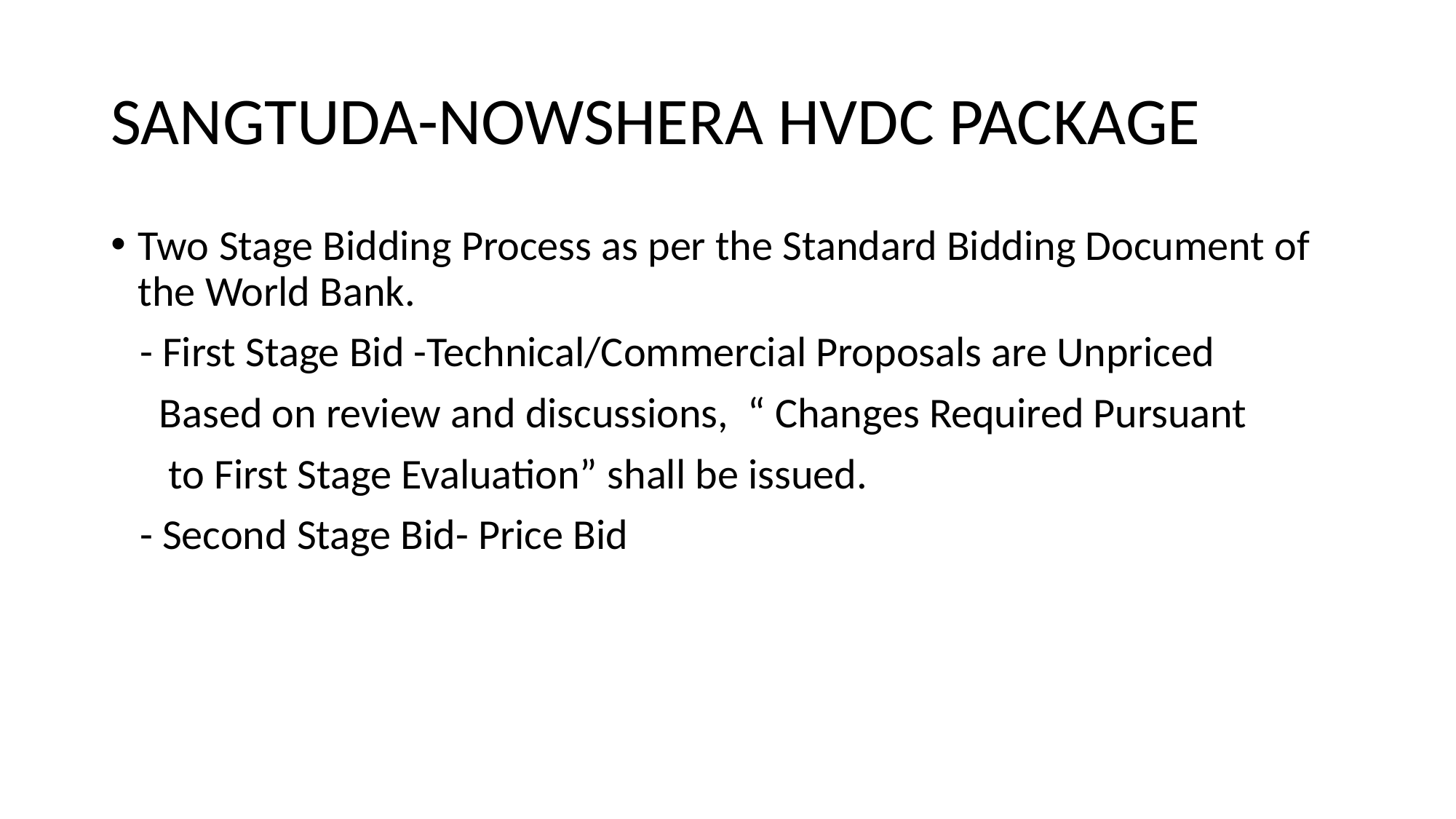

# SANGTUDA-NOWSHERA HVDC PACKAGE
Two Stage Bidding Process as per the Standard Bidding Document of the World Bank.
   - First Stage Bid -Technical/Commercial Proposals are Unpriced
     Based on review and discussions,  “ Changes Required Pursuant
      to First Stage Evaluation” shall be issued.
   - Second Stage Bid- Price Bid